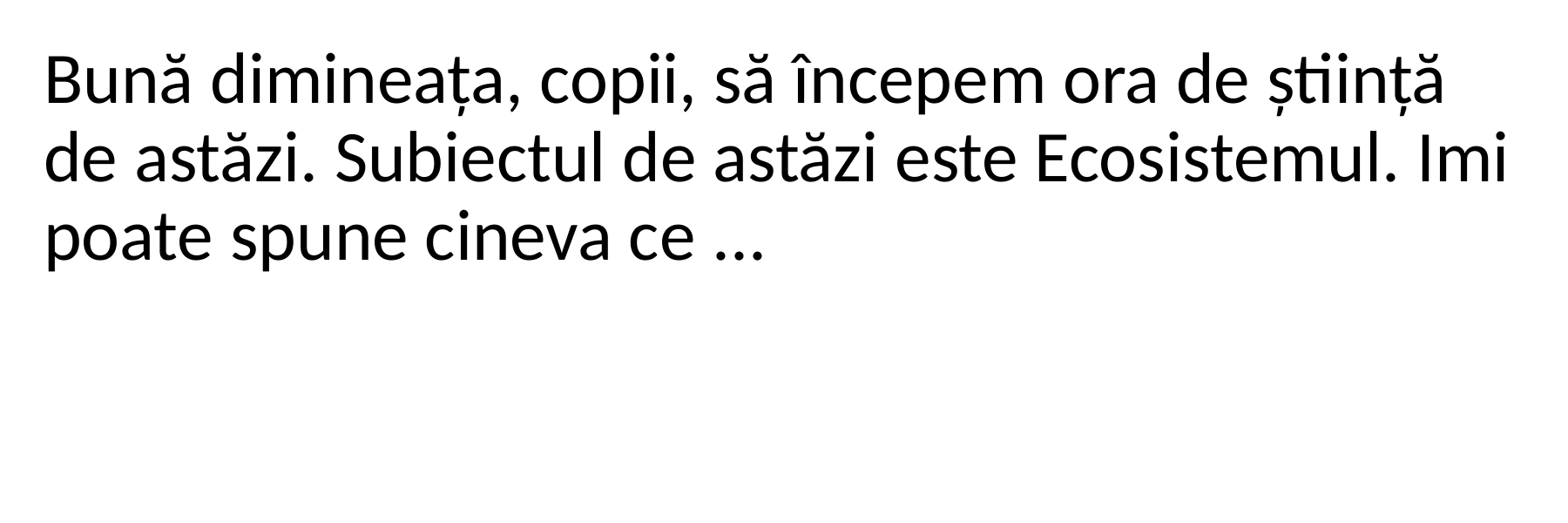

Bună dimineața, copii, să începem ora de știință de astăzi. Subiectul de astăzi este Ecosistemul. Imi poate spune cineva ce ...